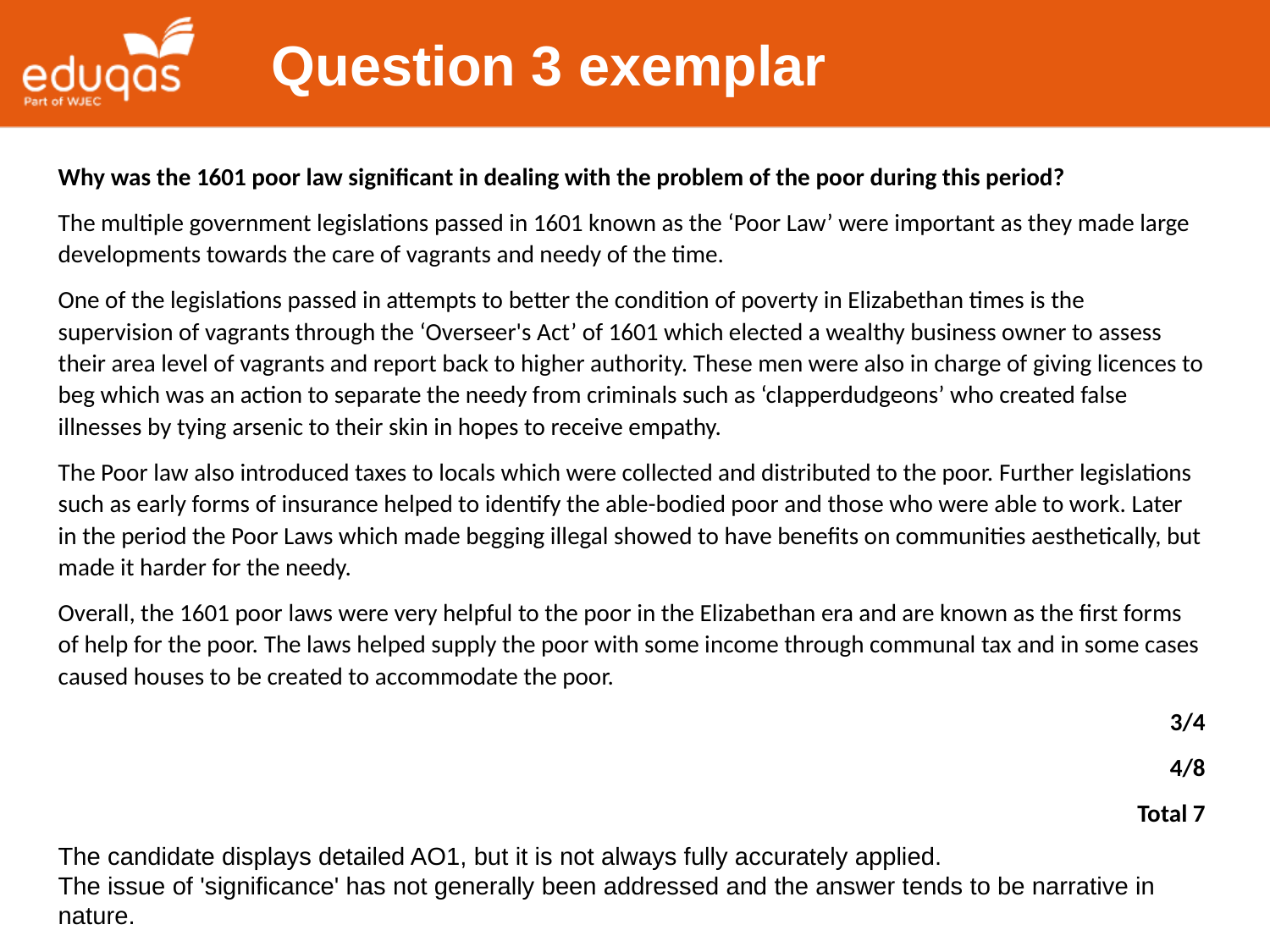

# Question 3 exemplar
Why was the 1601 poor law significant in dealing with the problem of the poor during this period?
The multiple government legislations passed in 1601 known as the ‘Poor Law’ were important as they made large developments towards the care of vagrants and needy of the time.
One of the legislations passed in attempts to better the condition of poverty in Elizabethan times is the supervision of vagrants through the ‘Overseer's Act’ of 1601 which elected a wealthy business owner to assess their area level of vagrants and report back to higher authority. These men were also in charge of giving licences to beg which was an action to separate the needy from criminals such as ‘clapperdudgeons’ who created false illnesses by tying arsenic to their skin in hopes to receive empathy.
The Poor law also introduced taxes to locals which were collected and distributed to the poor. Further legislations such as early forms of insurance helped to identify the able-bodied poor and those who were able to work. Later in the period the Poor Laws which made begging illegal showed to have benefits on communities aesthetically, but made it harder for the needy.
Overall, the 1601 poor laws were very helpful to the poor in the Elizabethan era and are known as the first forms of help for the poor. The laws helped supply the poor with some income through communal tax and in some cases caused houses to be created to accommodate the poor.
3/4
4/8
Total 7
The candidate displays detailed AO1, but it is not always fully accurately applied.
The issue of 'significance' has not generally been addressed and the answer tends to be narrative in nature.